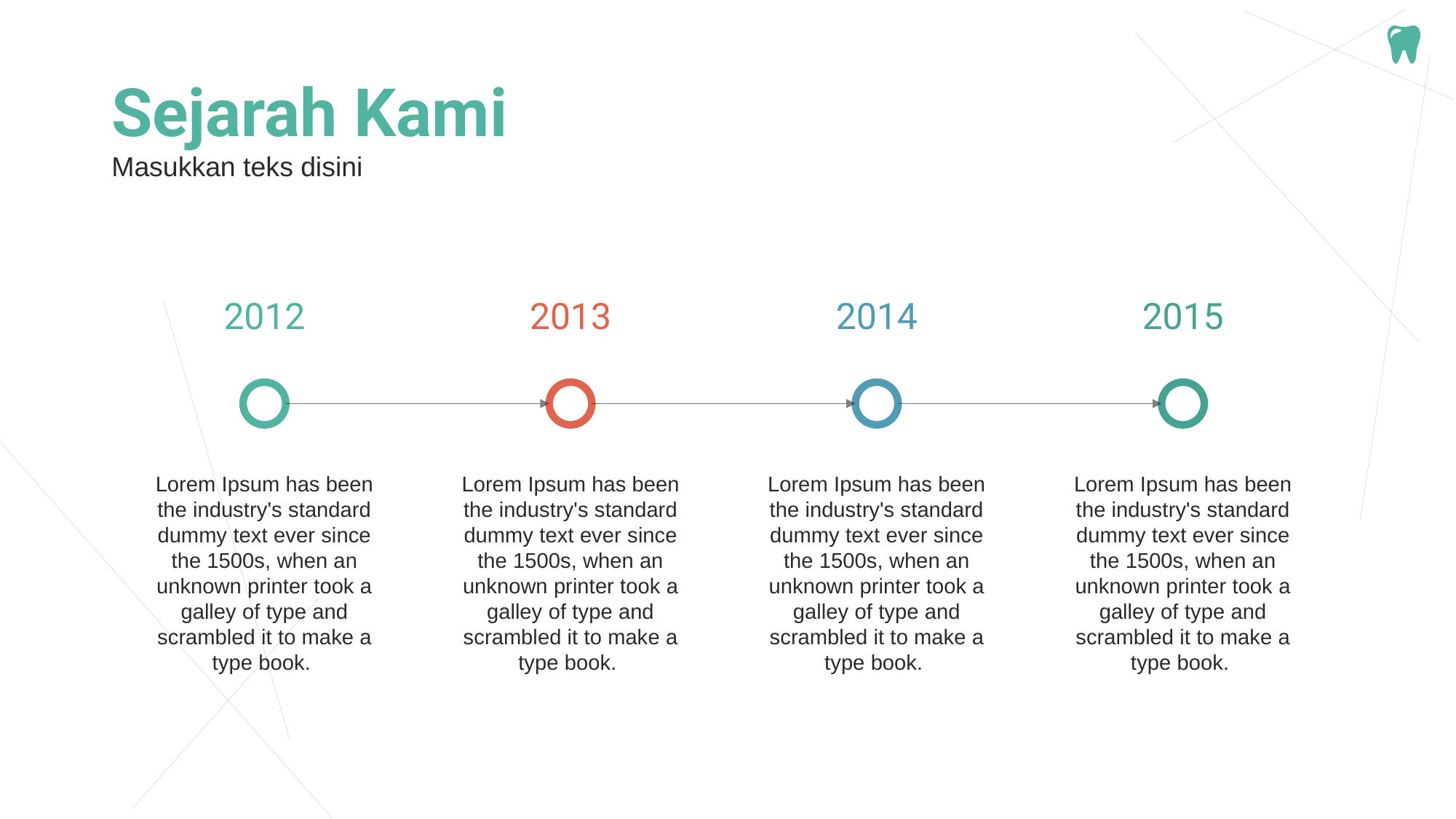

# Sejarah Kami
Masukkan teks disini
2012
2013
2014
2015

Lorem Ipsum has been the industry's standard dummy text ever since the 1500s, when an unknown printer took a galley of type and scrambled it to make a type book.
Lorem Ipsum has been the industry's standard dummy text ever since the 1500s, when an unknown printer took a galley of type and scrambled it to make a type book.
Lorem Ipsum has been the industry's standard dummy text ever since the 1500s, when an unknown printer took a galley of type and scrambled it to make a type book.
Lorem Ipsum has been the industry's standard dummy text ever since the 1500s, when an unknown printer took a galley of type and scrambled it to make a type book.